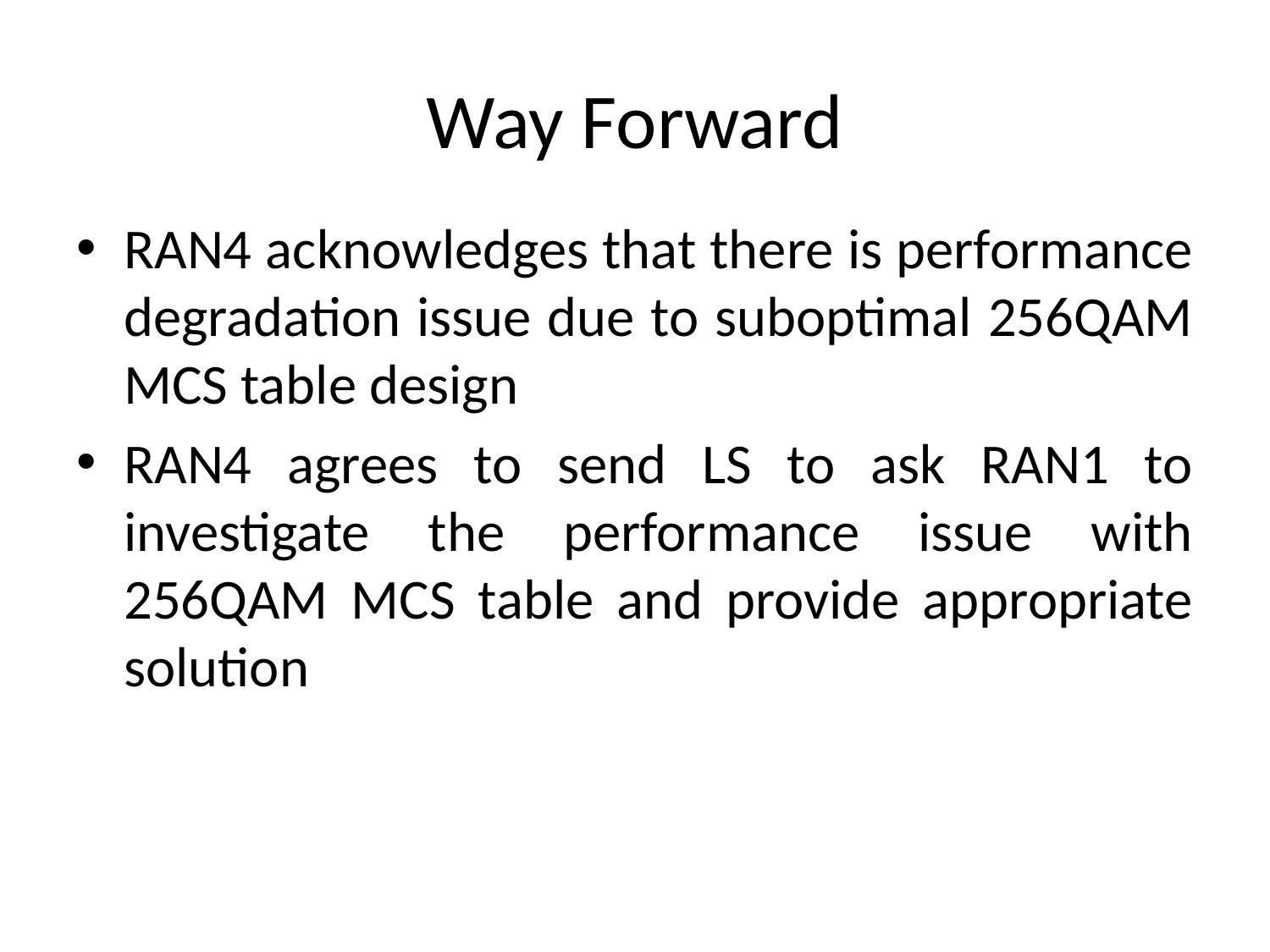

# Way Forward
RAN4 acknowledges that there is performance degradation issue due to suboptimal 256QAM MCS table design
RAN4 agrees to send LS to ask RAN1 to investigate the performance issue with 256QAM MCS table and provide appropriate solution